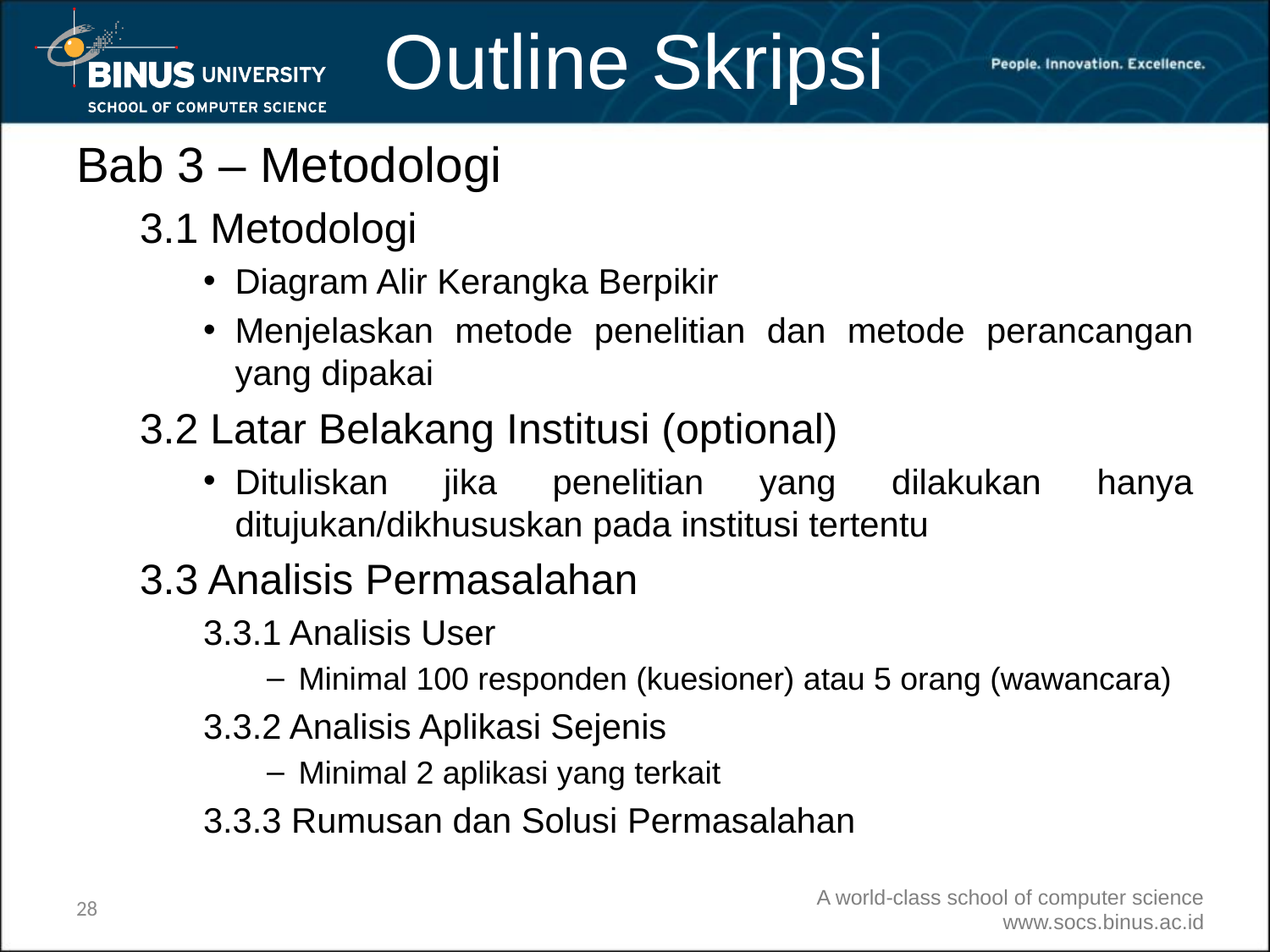

# Outline Skripsi
Bab 3 – Metodologi
3.1 Metodologi
Diagram Alir Kerangka Berpikir
Menjelaskan metode penelitian dan metode perancangan yang dipakai
3.2 Latar Belakang Institusi (optional)
Dituliskan jika penelitian yang dilakukan hanya ditujukan/dikhususkan pada institusi tertentu
3.3 Analisis Permasalahan
3.3.1 Analisis User
Minimal 100 responden (kuesioner) atau 5 orang (wawancara)
3.3.2 Analisis Aplikasi Sejenis
Minimal 2 aplikasi yang terkait
3.3.3 Rumusan dan Solusi Permasalahan

28